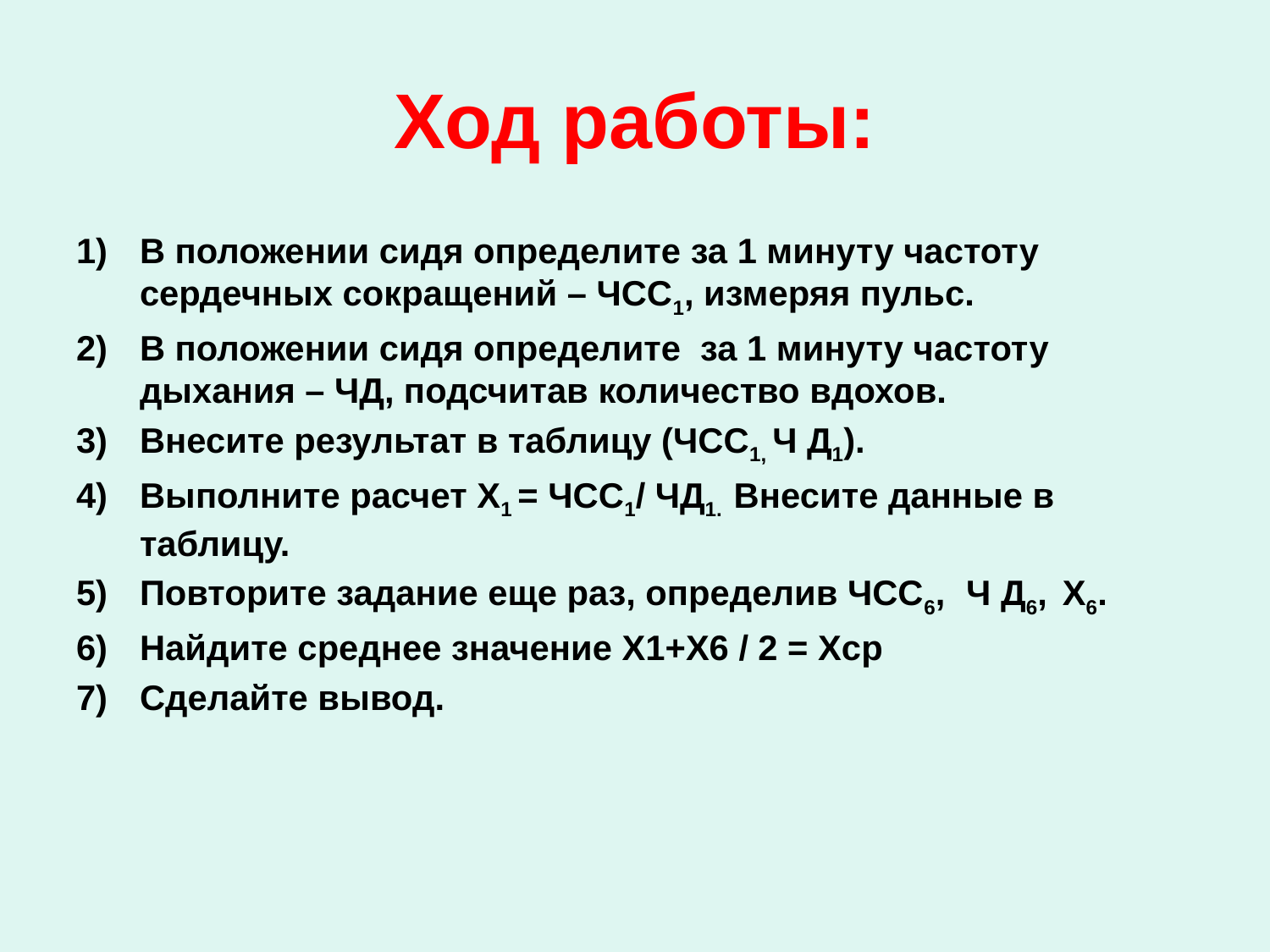

# Ход работы:
В положении сидя определите за 1 минуту частоту сердечных сокращений – ЧСС1, измеряя пульс.
В положении сидя определите  за 1 минуту частоту дыхания – ЧД, подсчитав количество вдохов.
Внесите результат в таблицу (ЧСС1, Ч Д1).
Выполните расчет Х1 = ЧСС1/ ЧД1.  Внесите данные в таблицу.
Повторите задание еще раз, определив ЧСС6,   Ч Д6,  Х6.
Найдите среднее значение Х1+Х6 / 2 = Хср
Сделайте вывод.